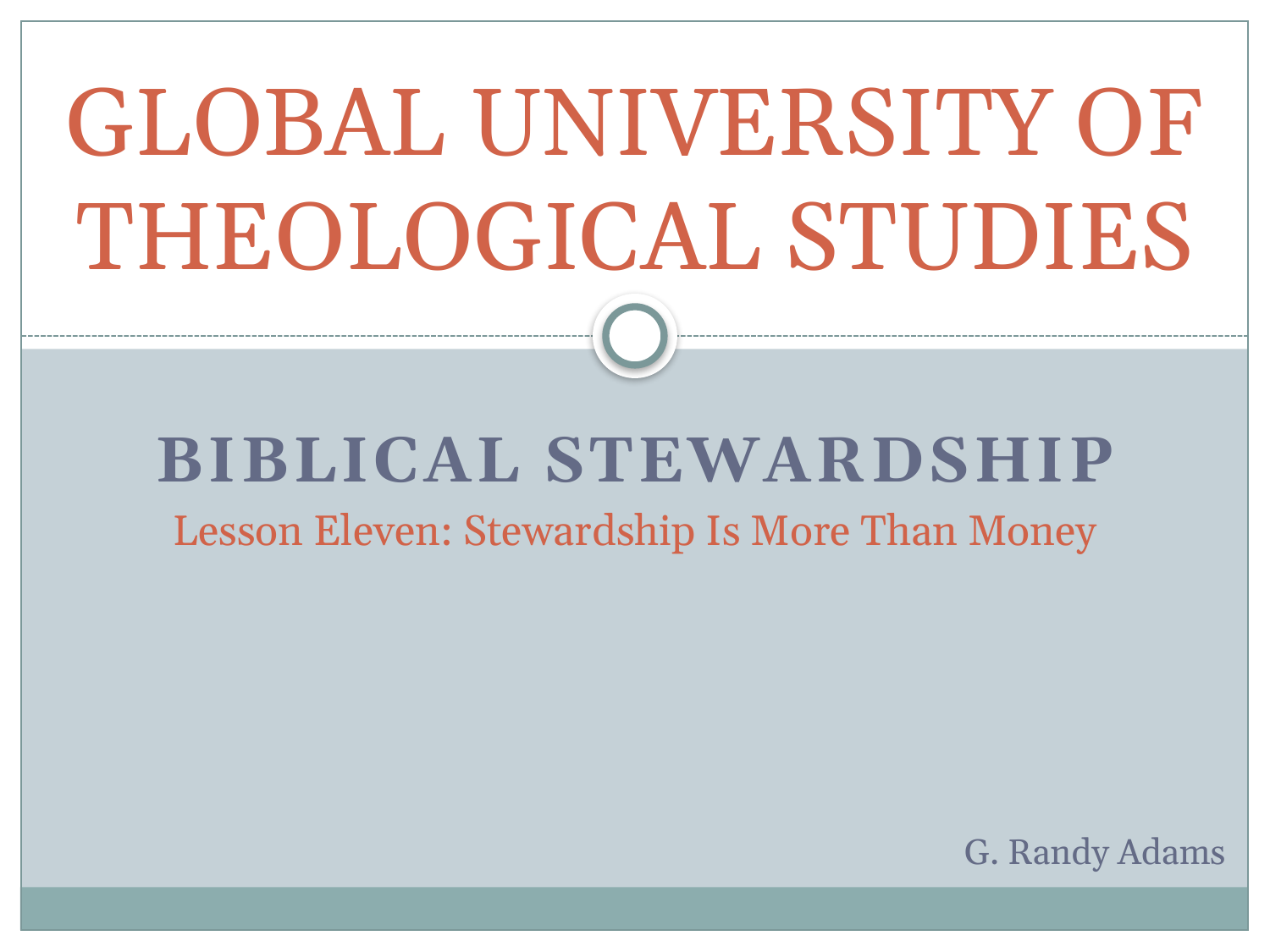

# GLOBAL UNIVERSITY OF THEOLOGICAL STUDIES
Biblical Stewardship
Lesson Eleven: Stewardship Is More Than Money
G. Randy Adams